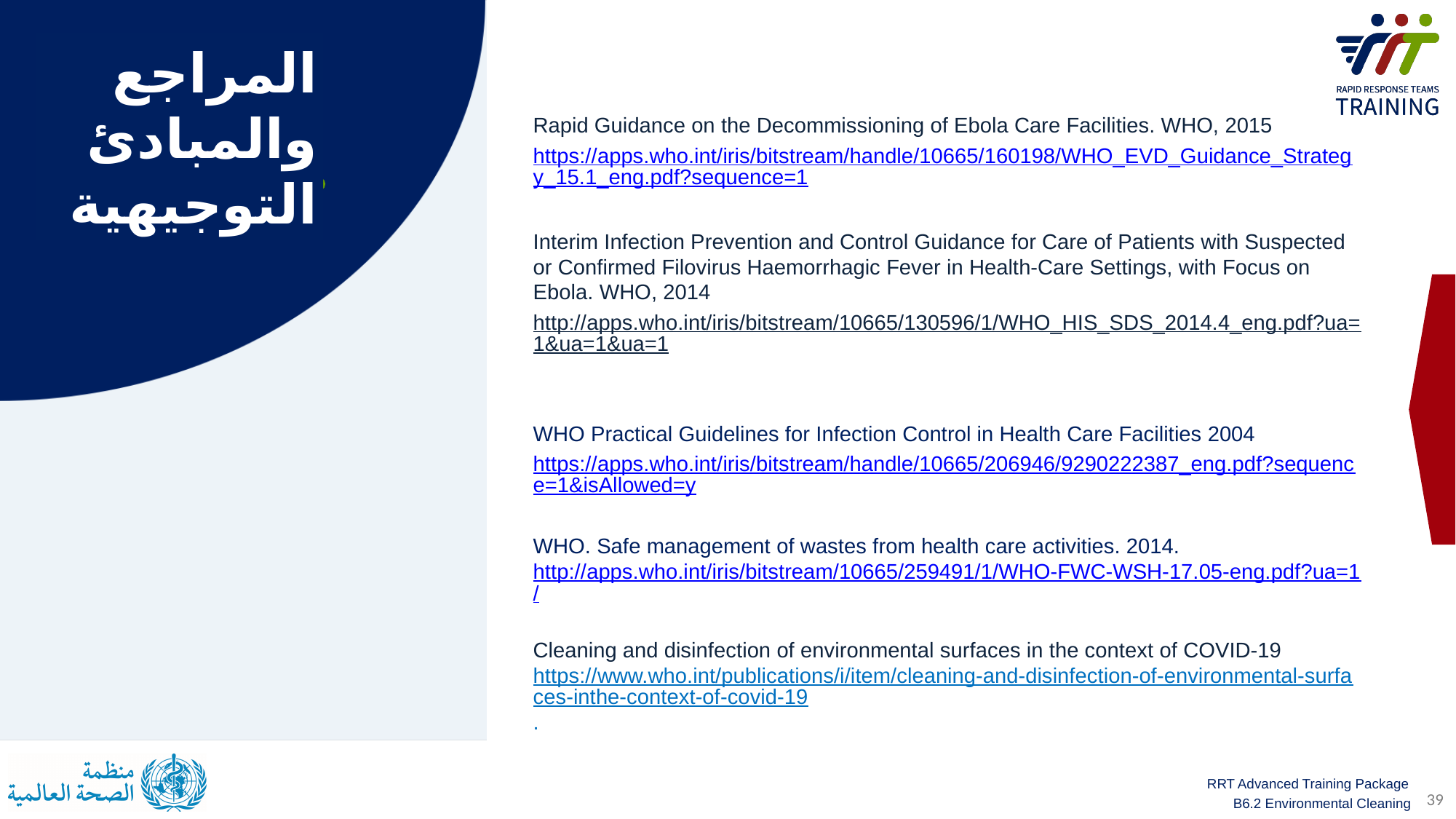

المراجع والمبادئ التوجيهية
Rapid Guidance on the Decommissioning of Ebola Care Facilities. WHO, 2015
https://apps.who.int/iris/bitstream/handle/10665/160198/WHO_EVD_Guidance_Strategy_15.1_eng.pdf?sequence=1

Interim Infection Prevention and Control Guidance for Care of Patients with Suspected or Confirmed Filovirus Haemorrhagic Fever in Health-Care Settings, with Focus on Ebola. WHO, 2014
http://apps.who.int/iris/bitstream/10665/130596/1/WHO_HIS_SDS_2014.4_eng.pdf?ua=1&ua=1&ua=1

WHO Practical Guidelines for Infection Control in Health Care Facilities 2004
https://apps.who.int/iris/bitstream/handle/10665/206946/9290222387_eng.pdf?sequence=1&isAllowed=y

WHO. Safe management of wastes from health care activities. 2014. http://apps.who.int/iris/bitstream/10665/259491/1/WHO-FWC-WSH-17.05-eng.pdf?ua=1/

Cleaning and disinfection of environmental surfaces in the context of COVID-19
https://www.who.int/publications/i/item/cleaning-and-disinfection-of-environmental-surfaces-inthe-context-of-covid-19.